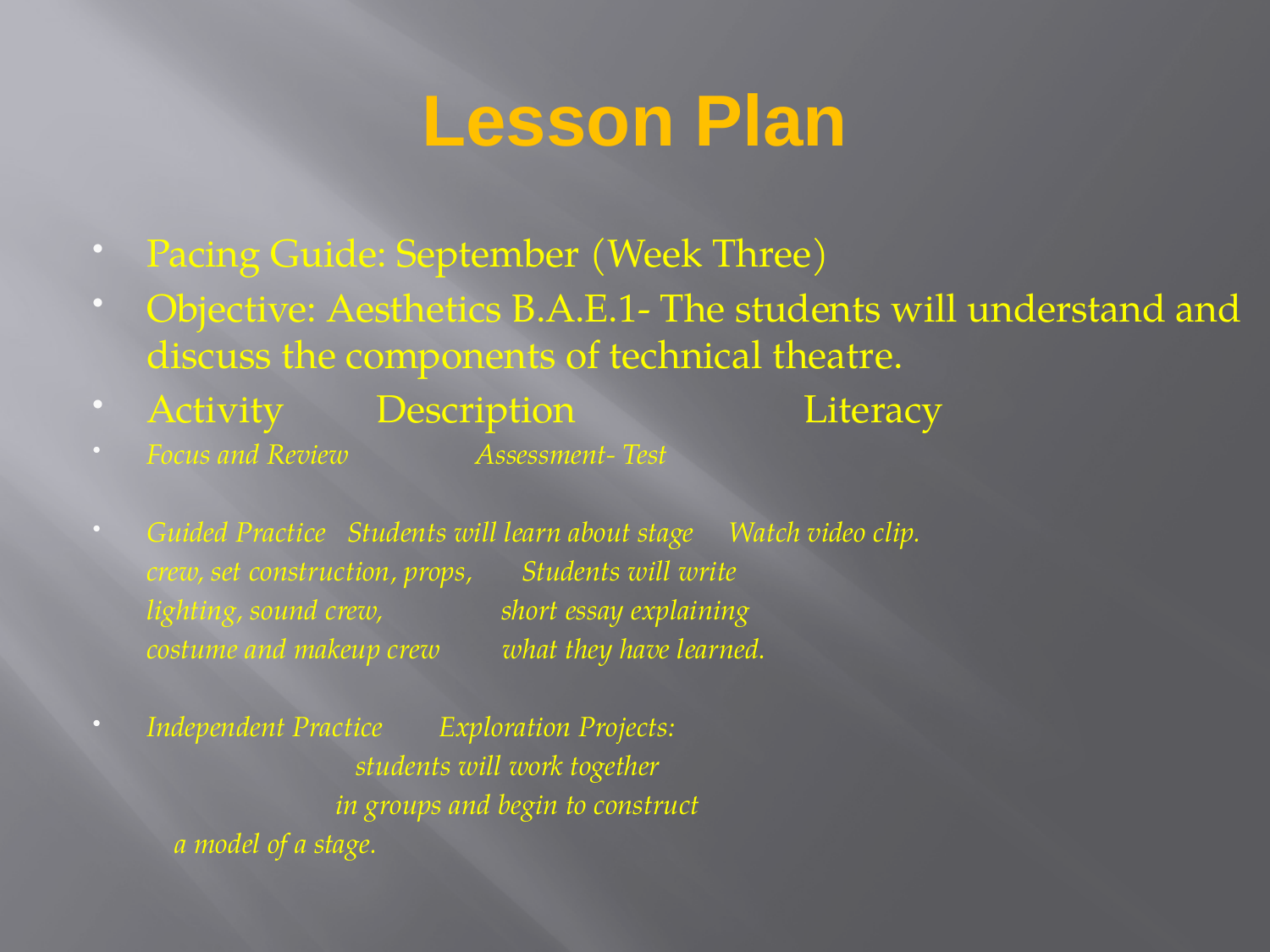

# Lesson Plan
Pacing Guide: September (Week Three)
Objective: Aesthetics B.A.E.1- The students will understand and discuss the components of technical theatre.
Activity		   Description	                Literacy
Focus and Review	    Assessment- Test

Guided Practice	Students will learn about stage     Watch video clip.
				crew, set construction, props,       Students will write
				lighting, sound crew,                 short essay explaining
				costume and makeup crew         what they have learned.

Independent Practice        Exploration Projects:
		                              students will work together
		                           in groups and begin to construct
				    a model of a stage.